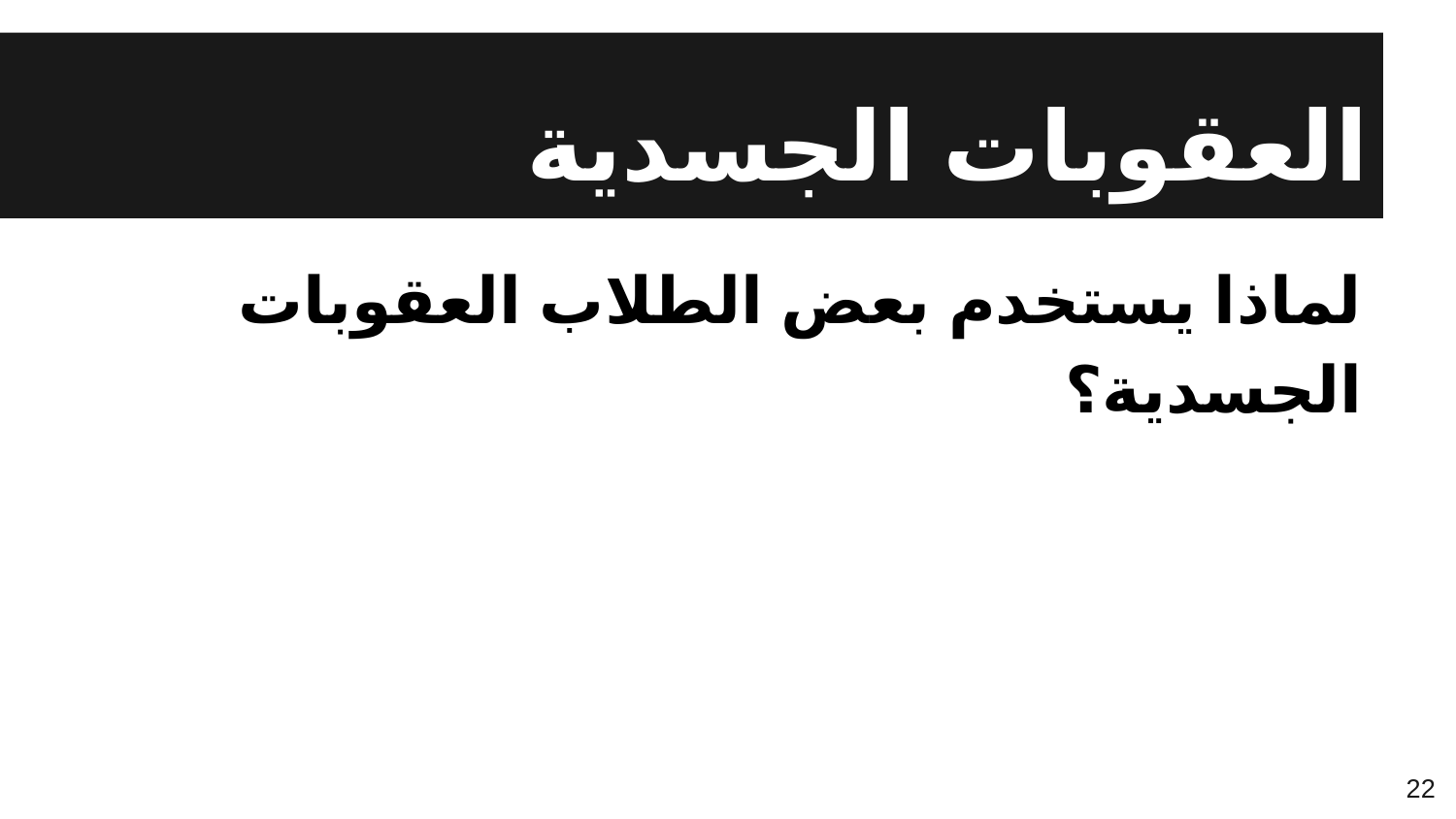

# العقوبات الجسدية
لماذا يستخدم بعض الطلاب العقوبات الجسدية؟
22